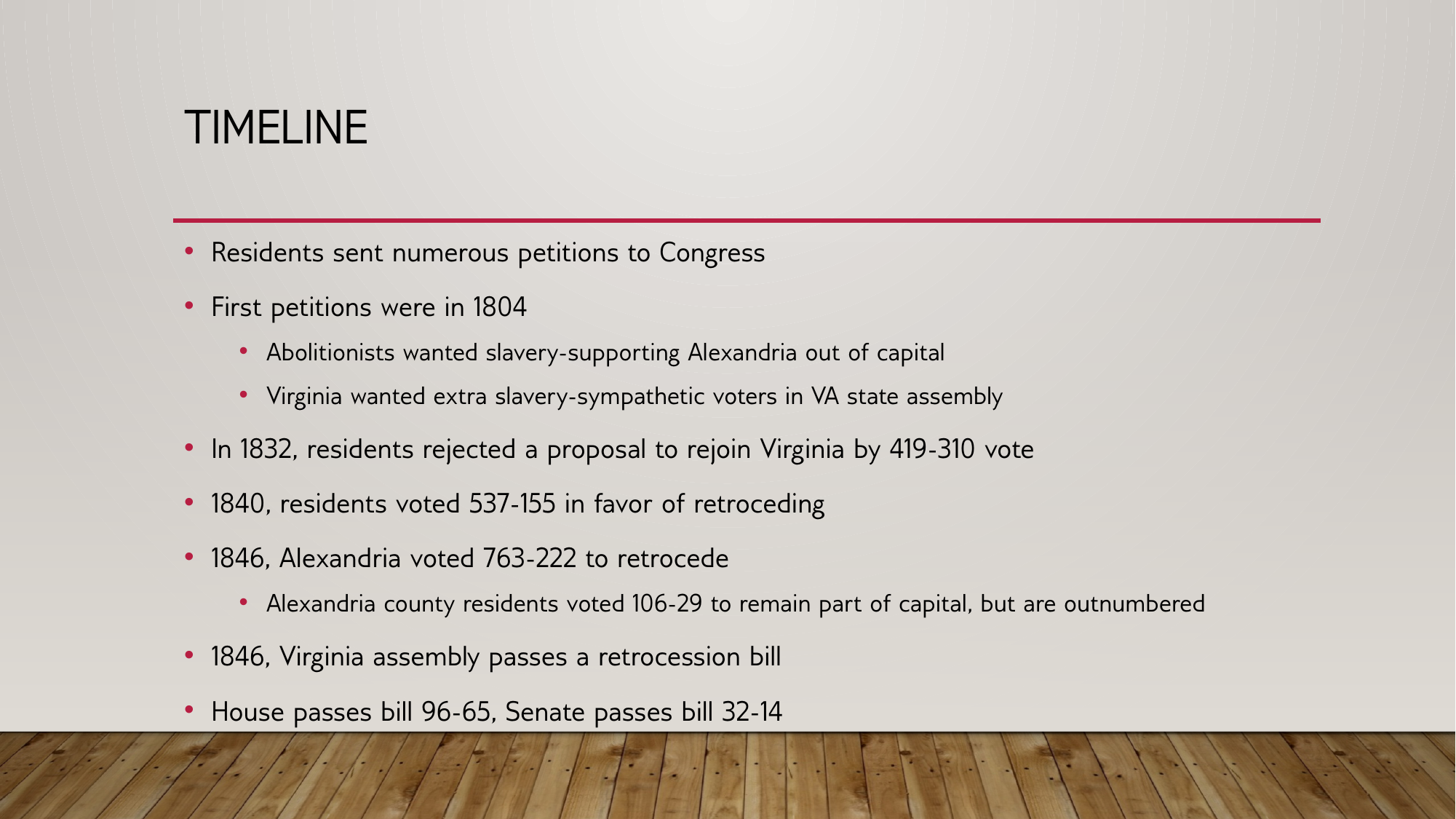

# Timeline
Residents sent numerous petitions to Congress
First petitions were in 1804
Abolitionists wanted slavery-supporting Alexandria out of capital
Virginia wanted extra slavery-sympathetic voters in VA state assembly
In 1832, residents rejected a proposal to rejoin Virginia by 419-310 vote
1840, residents voted 537-155 in favor of retroceding
1846, Alexandria voted 763-222 to retrocede
Alexandria county residents voted 106-29 to remain part of capital, but are outnumbered
1846, Virginia assembly passes a retrocession bill
House passes bill 96-65, Senate passes bill 32-14